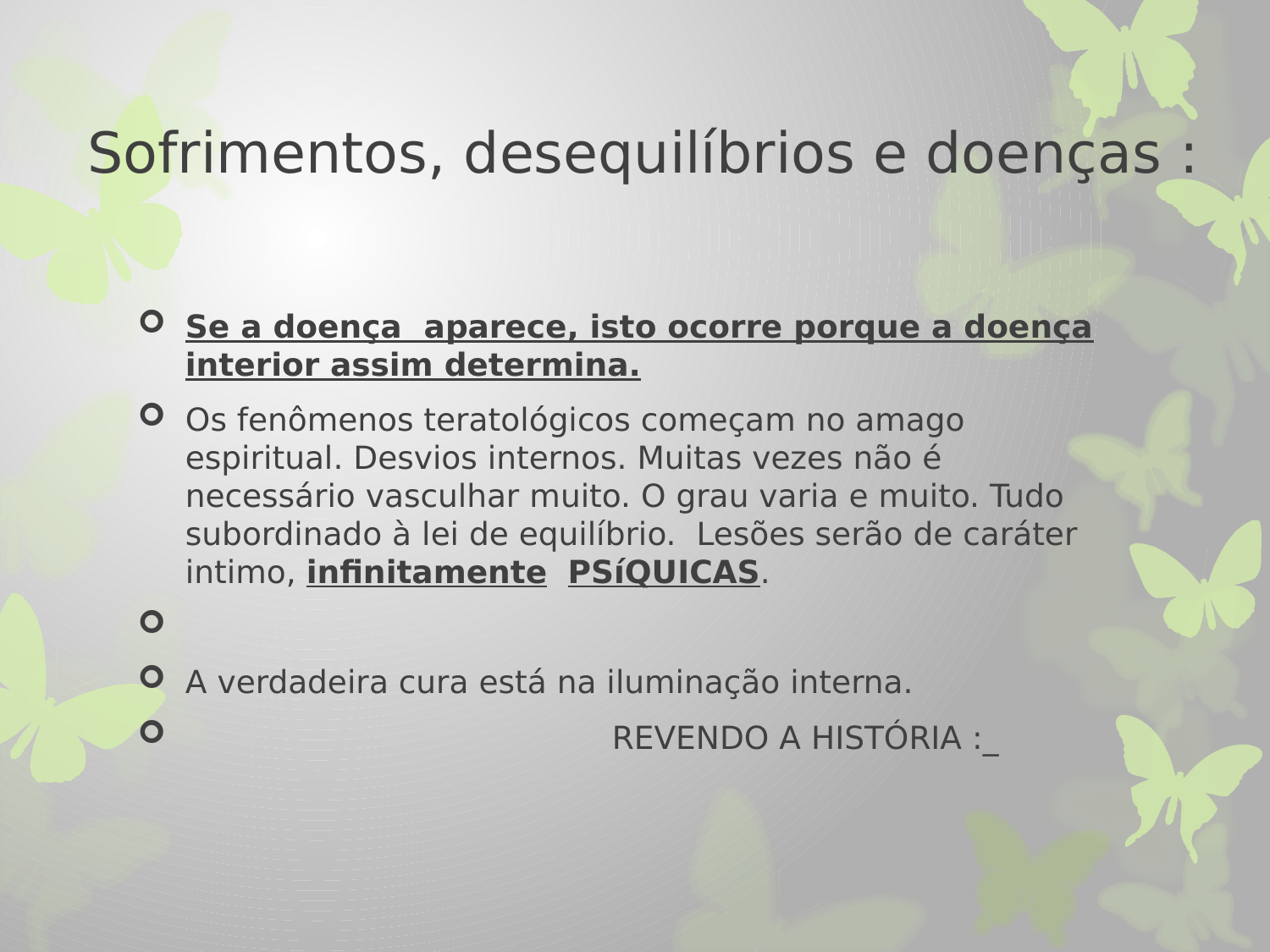

# Sofrimentos, desequilíbrios e doenças :
Se a doença  aparece, isto ocorre porque a doença interior assim determina.
Os fenômenos teratológicos começam no amago espiritual. Desvios internos. Muitas vezes não é necessário vasculhar muito. O grau varia e muito. Tudo subordinado à lei de equilíbrio.  Lesões serão de caráter intimo, infinitamente  PSíQUICAS.

A verdadeira cura está na iluminação interna.
                                          REVENDO A HISTÓRIA :_